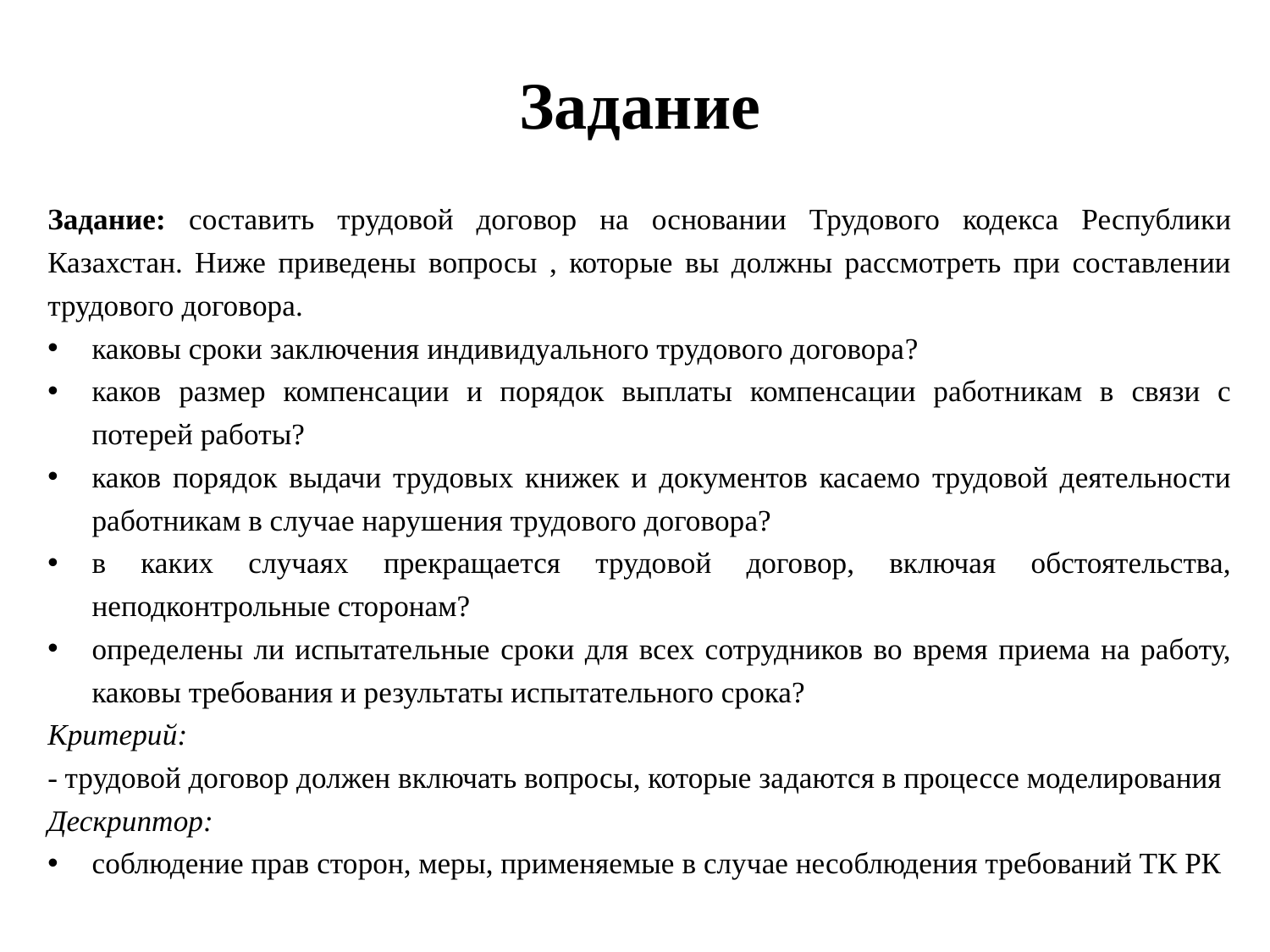

Задание

Задание: составить трудовой договор на основании Трудового кодекса Республики Казахстан. Ниже приведены вопросы , которые вы должны рассмотреть при составлении трудового договора.
каковы сроки заключения индивидуального трудового договора?
каков размер компенсации и порядок выплаты компенсации работникам в связи с потерей работы?
каков порядок выдачи трудовых книжек и документов касаемо трудовой деятельности работникам в случае нарушения трудового договора?
в каких случаях прекращается трудовой договор, включая обстоятельства, неподконтрольные сторонам?
определены ли испытательные сроки для всех сотрудников во время приема на работу, каковы требования и результаты испытательного срока?
Критерий:
- трудовой договор должен включать вопросы, которые задаются в процессе моделирования
Дескриптор:
соблюдение прав сторон, меры, применяемые в случае несоблюдения требований ТК РК